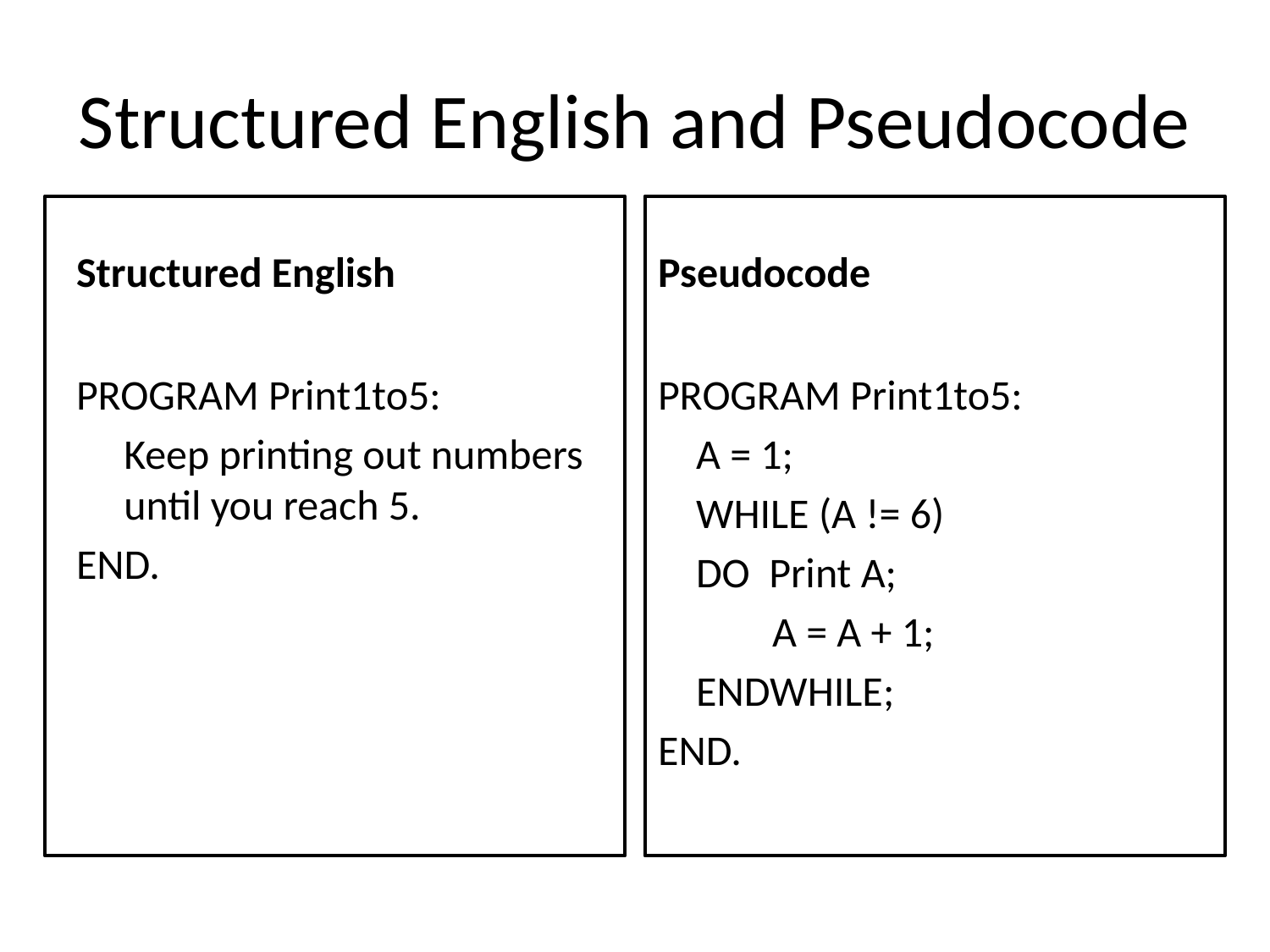

# Structured English and Pseudocode

Structured English
Pseudocode

PROGRAM Print1to5:
     Keep printing out numbers until you reach 5.
END.

PROGRAM Print1to5:
    A = 1;
    WHILE (A != 6)
    DO  Print A;
            A = A + 1;
    ENDWHILE;
END.